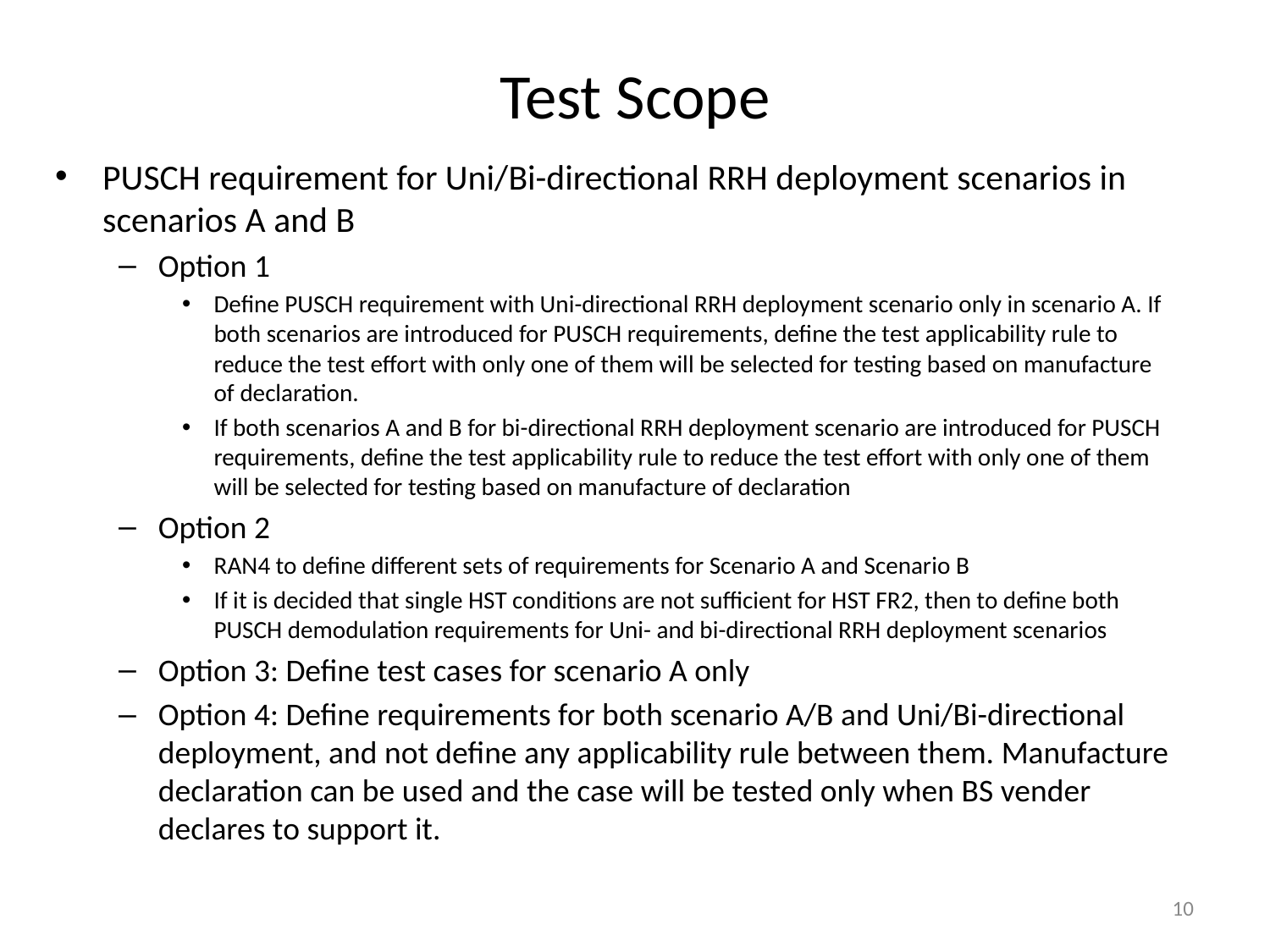

# Test Scope
PUSCH requirement for Uni/Bi-directional RRH deployment scenarios in scenarios A and B
Option 1
Define PUSCH requirement with Uni-directional RRH deployment scenario only in scenario A. If both scenarios are introduced for PUSCH requirements, define the test applicability rule to reduce the test effort with only one of them will be selected for testing based on manufacture of declaration.
If both scenarios A and B for bi-directional RRH deployment scenario are introduced for PUSCH requirements, define the test applicability rule to reduce the test effort with only one of them will be selected for testing based on manufacture of declaration
Option 2
RAN4 to define different sets of requirements for Scenario A and Scenario B
If it is decided that single HST conditions are not sufficient for HST FR2, then to define both PUSCH demodulation requirements for Uni- and bi-directional RRH deployment scenarios
Option 3: Define test cases for scenario A only
Option 4: Define requirements for both scenario A/B and Uni/Bi-directional deployment, and not define any applicability rule between them. Manufacture declaration can be used and the case will be tested only when BS vender declares to support it.

10